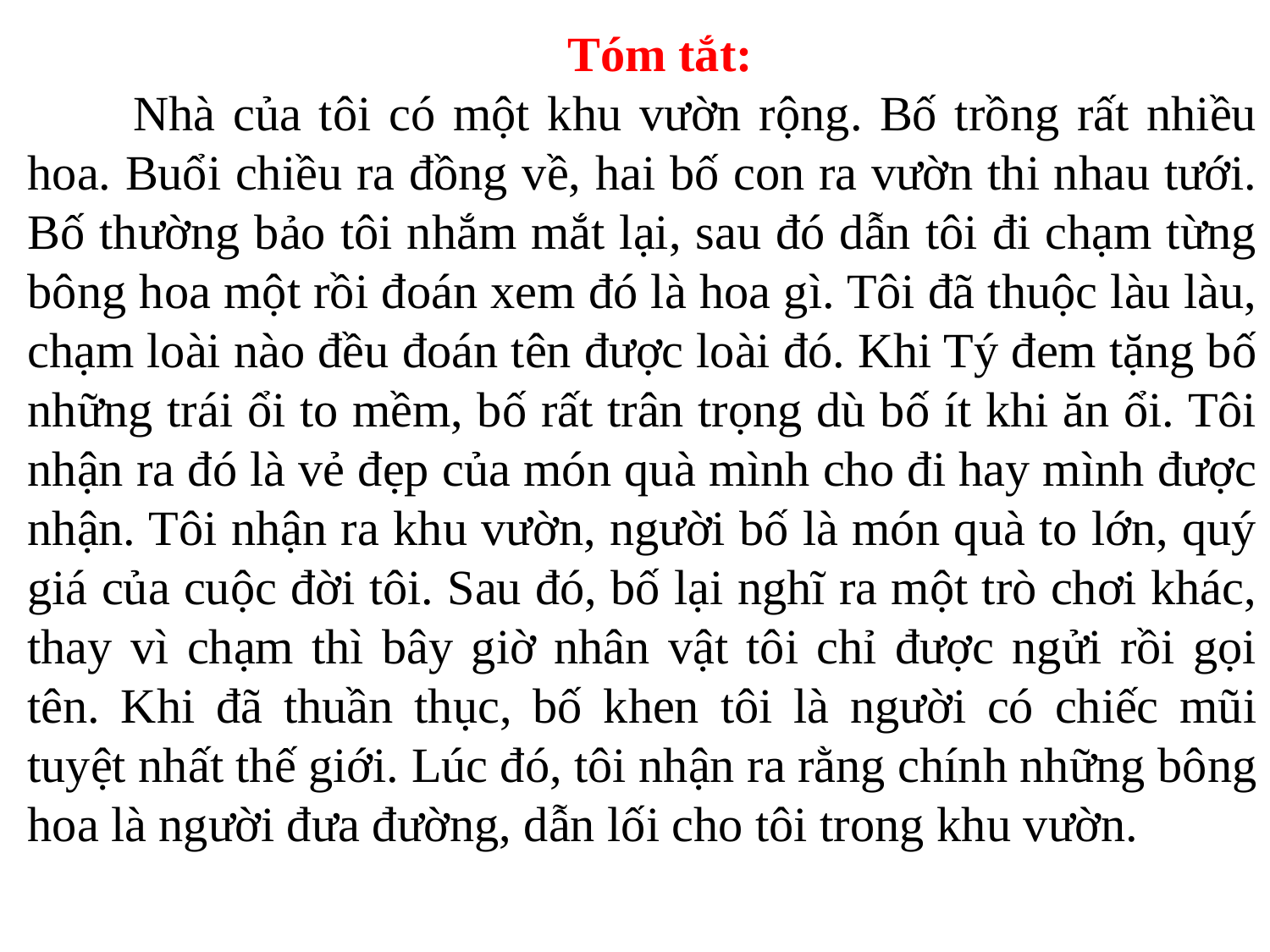

Tóm tắt:
      Nhà của tôi có một khu vườn rộng. Bố trồng rất nhiều hoa. Buổi chiều ra đồng về, hai bố con ra vườn thi nhau tưới. Bố thường bảo tôi nhắm mắt lại, sau đó dẫn tôi đi chạm từng bông hoa một rồi đoán xem đó là hoa gì. Tôi đã thuộc làu làu, chạm loài nào đều đoán tên được loài đó. Khi Tý đem tặng bố những trái ổi to mềm, bố rất trân trọng dù bố ít khi ăn ổi. Tôi nhận ra đó là vẻ đẹp của món quà mình cho đi hay mình được nhận. Tôi nhận ra khu vườn, người bố là món quà to lớn, quý giá của cuộc đời tôi. Sau đó, bố lại nghĩ ra một trò chơi khác, thay vì chạm thì bây giờ nhân vật tôi chỉ được ngửi rồi gọi tên. Khi đã thuần thục, bố khen tôi là người có chiếc mũi tuyệt nhất thế giới. Lúc đó, tôi nhận ra rằng chính những bông hoa là người đưa đường, dẫn lối cho tôi trong khu vườn.